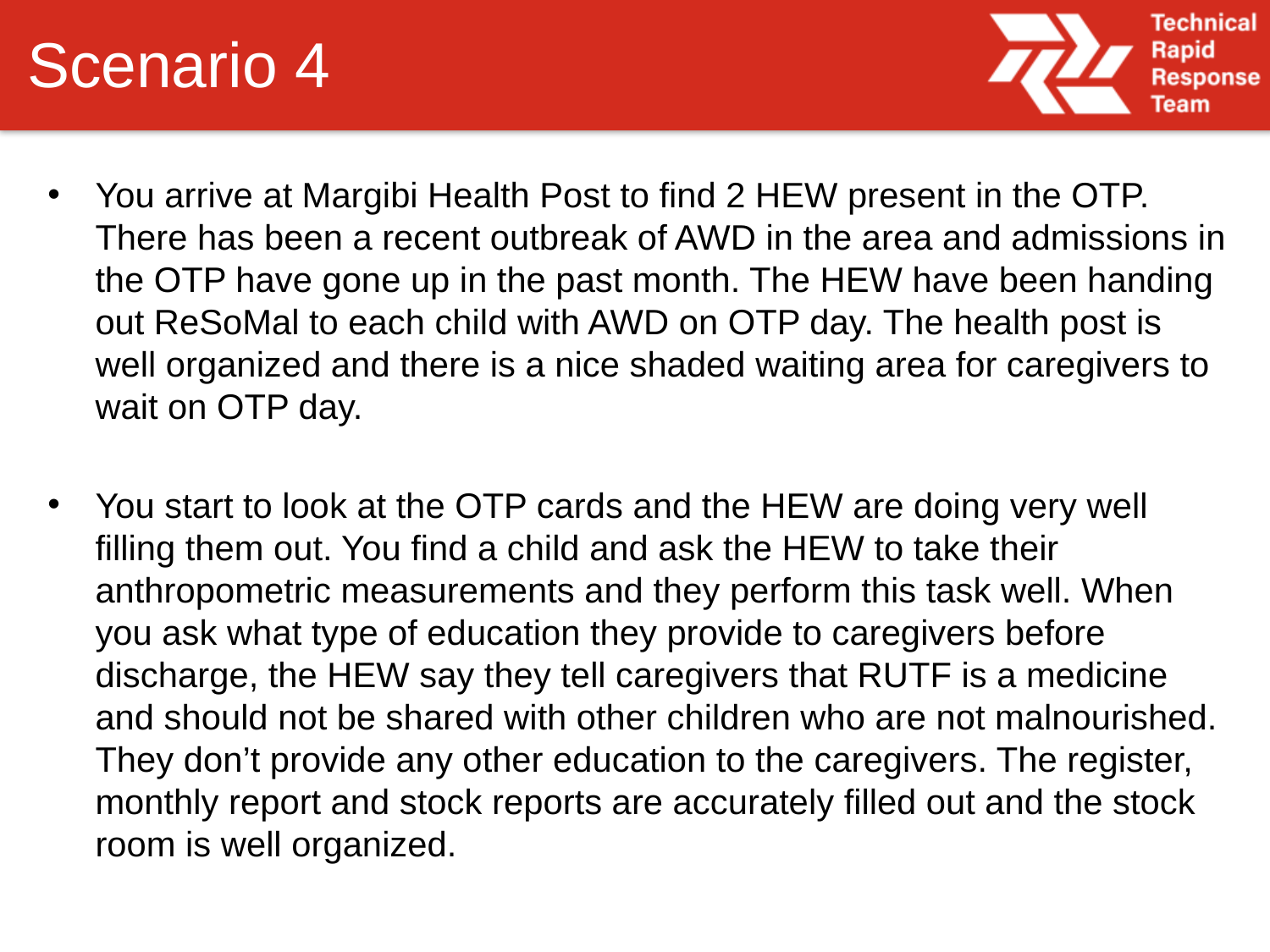

# Scenario 4
You arrive at Margibi Health Post to find 2 HEW present in the OTP. There has been a recent outbreak of AWD in the area and admissions in the OTP have gone up in the past month. The HEW have been handing out ReSoMal to each child with AWD on OTP day. The health post is well organized and there is a nice shaded waiting area for caregivers to wait on OTP day.

You start to look at the OTP cards and the HEW are doing very well filling them out. You find a child and ask the HEW to take their anthropometric measurements and they perform this task well. When you ask what type of education they provide to caregivers before discharge, the HEW say they tell caregivers that RUTF is a medicine and should not be shared with other children who are not malnourished. They don’t provide any other education to the caregivers. The register, monthly report and stock reports are accurately filled out and the stock room is well organized.